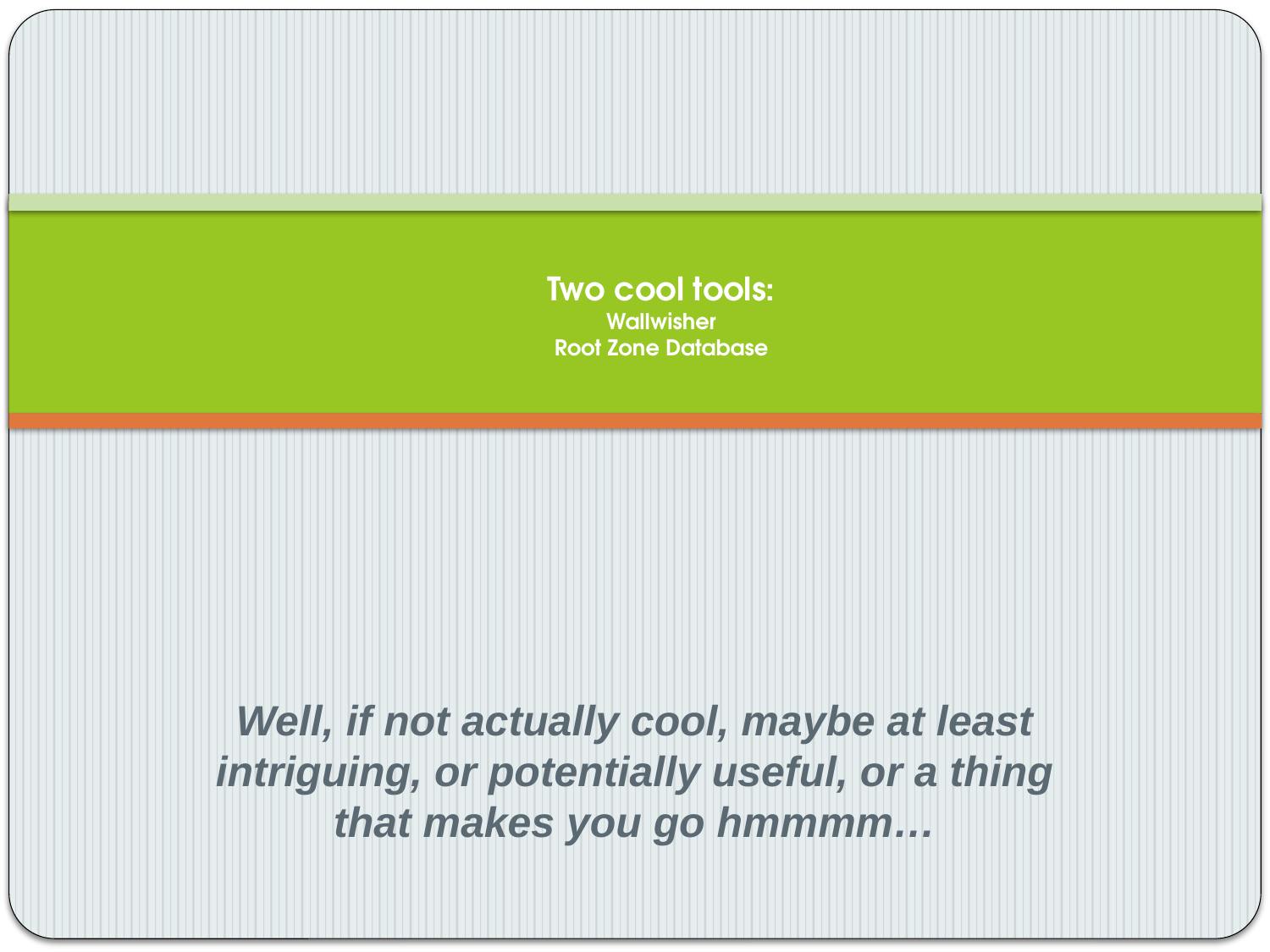

# Two cool tools: Wallwisher Root Zone Database
Well, if not actually cool, maybe at least intriguing, or potentially useful, or a thing that makes you go hmmmm…